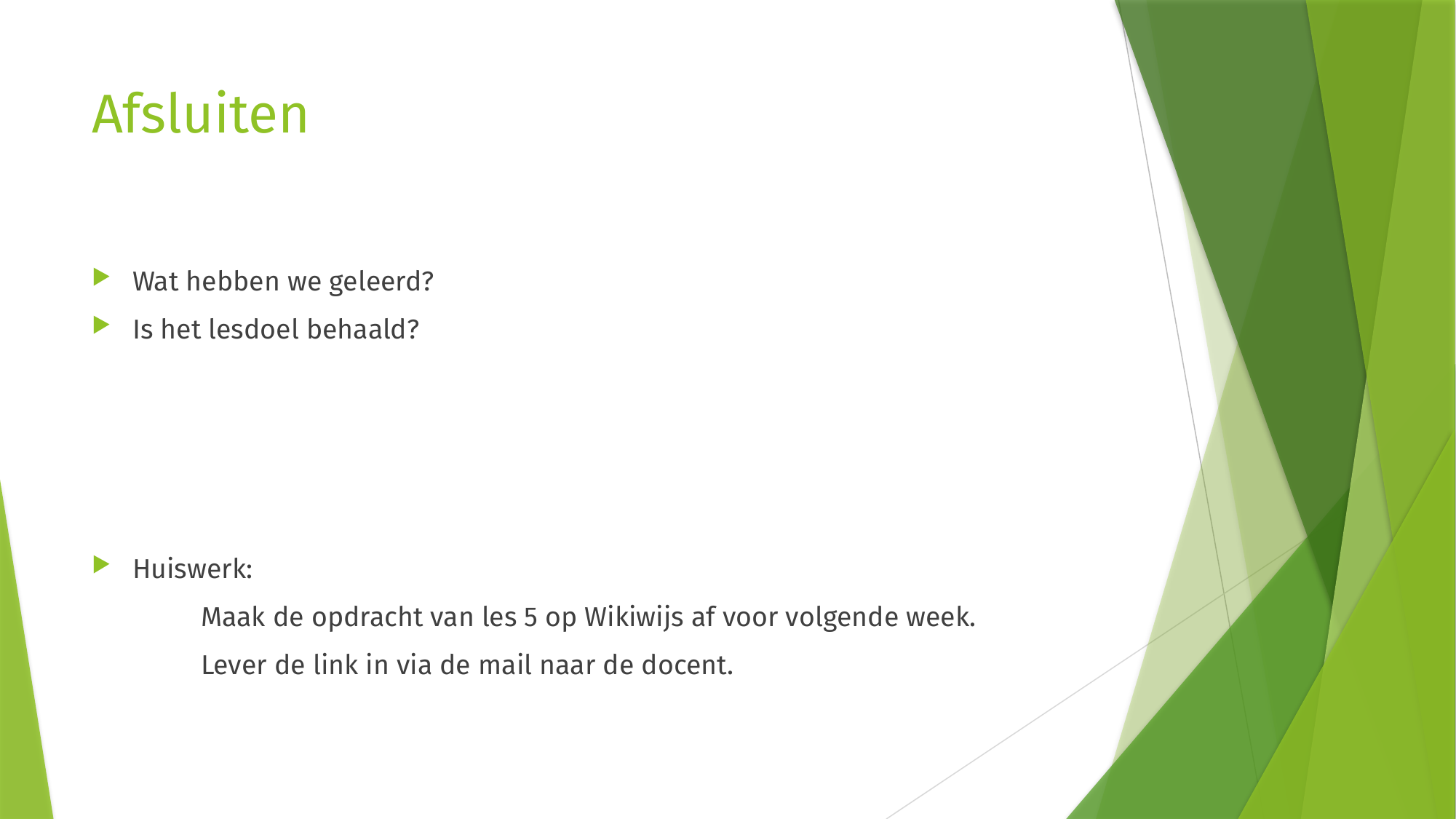

# Afsluiten
Wat hebben we geleerd?
Is het lesdoel behaald?

Huiswerk:
	Maak de opdracht van les 5 op Wikiwijs af voor volgende week.
	Lever de link in via de mail naar de docent.